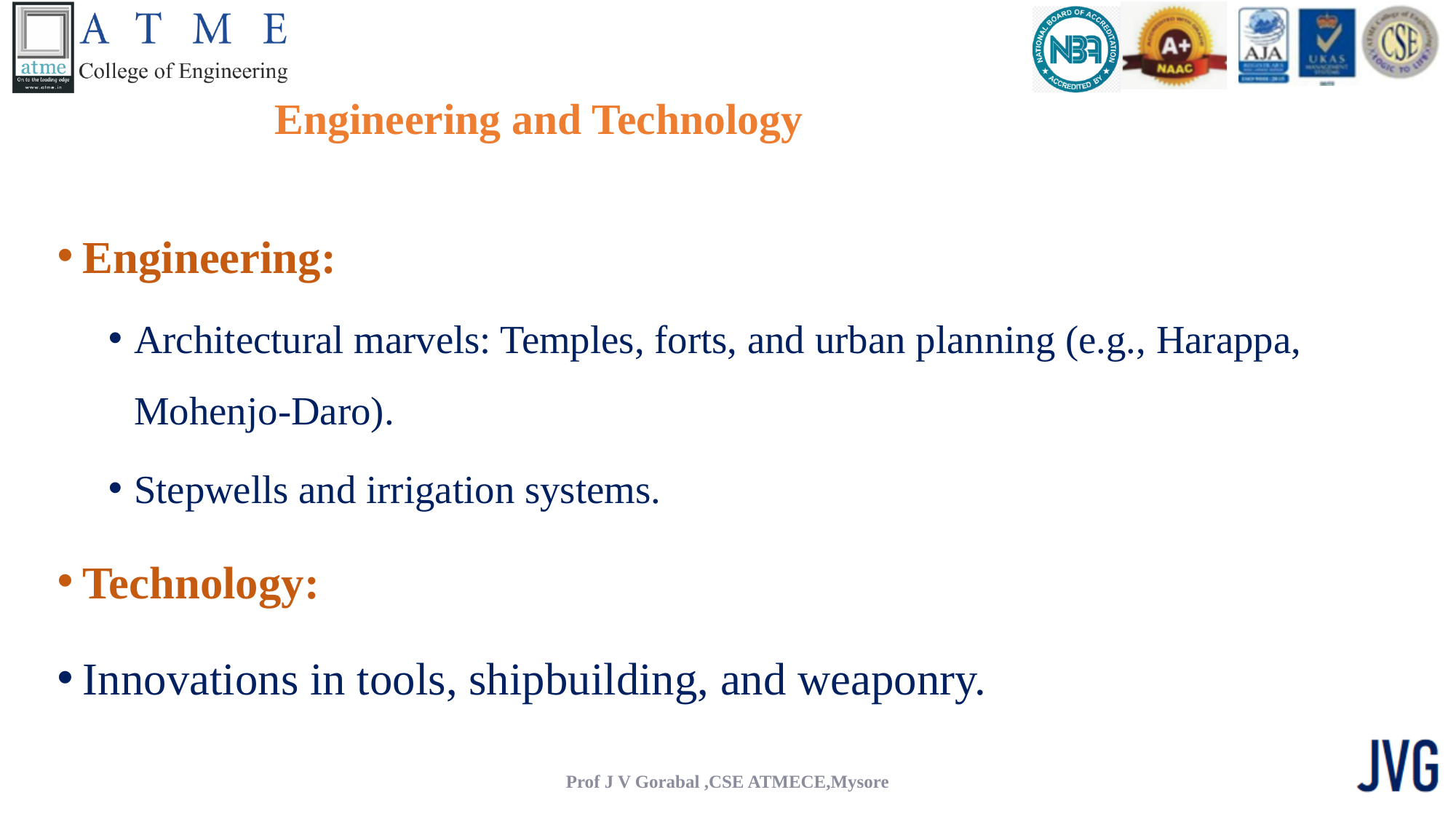

# Engineering and Technology
Engineering:
Architectural marvels: Temples, forts, and urban planning (e.g., Harappa, Mohenjo-Daro).
Stepwells and irrigation systems.
Technology:
Innovations in tools, shipbuilding, and weaponry.
Prof J V Gorabal ,CSE ATMECE,Mysore